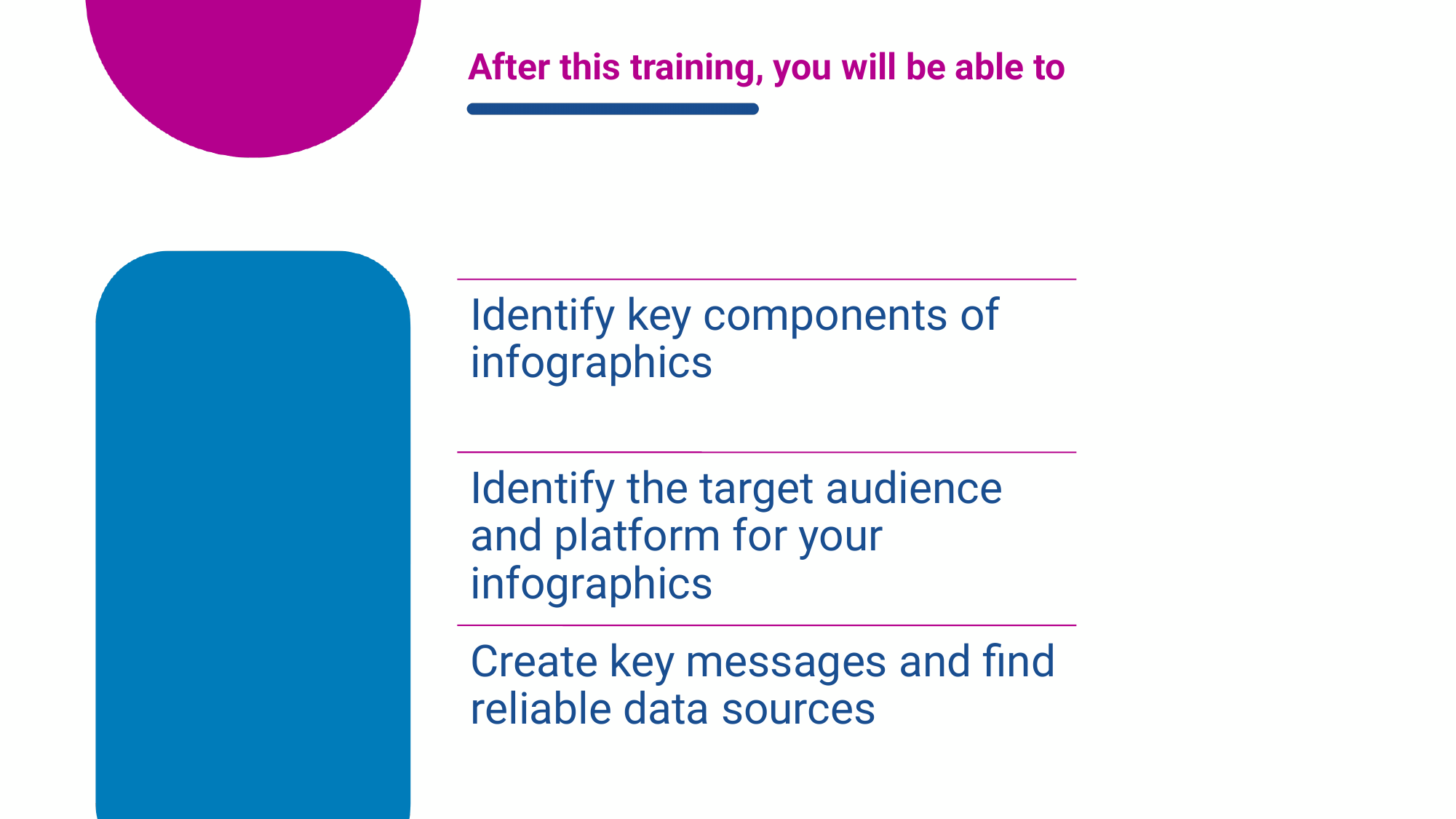

# After this training, you will be able to
Identify key components of infographics
Identify the target audience and platform for your infographics
Create key messages and find reliable data sources